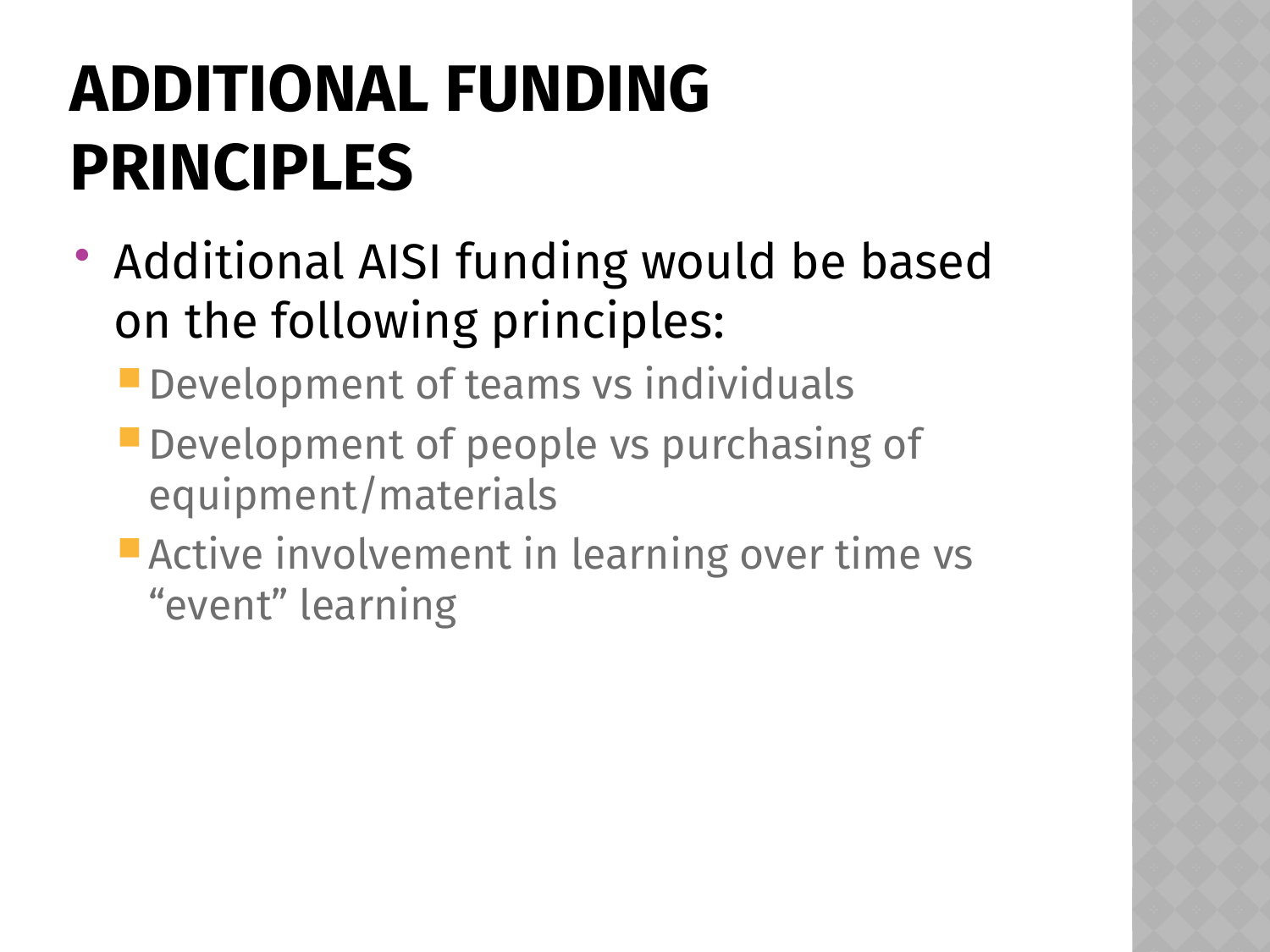

# Additional funding principles
Additional AISI funding would be based on the following principles:
Development of teams vs individuals
Development of people vs purchasing of equipment/materials
Active involvement in learning over time vs “event” learning